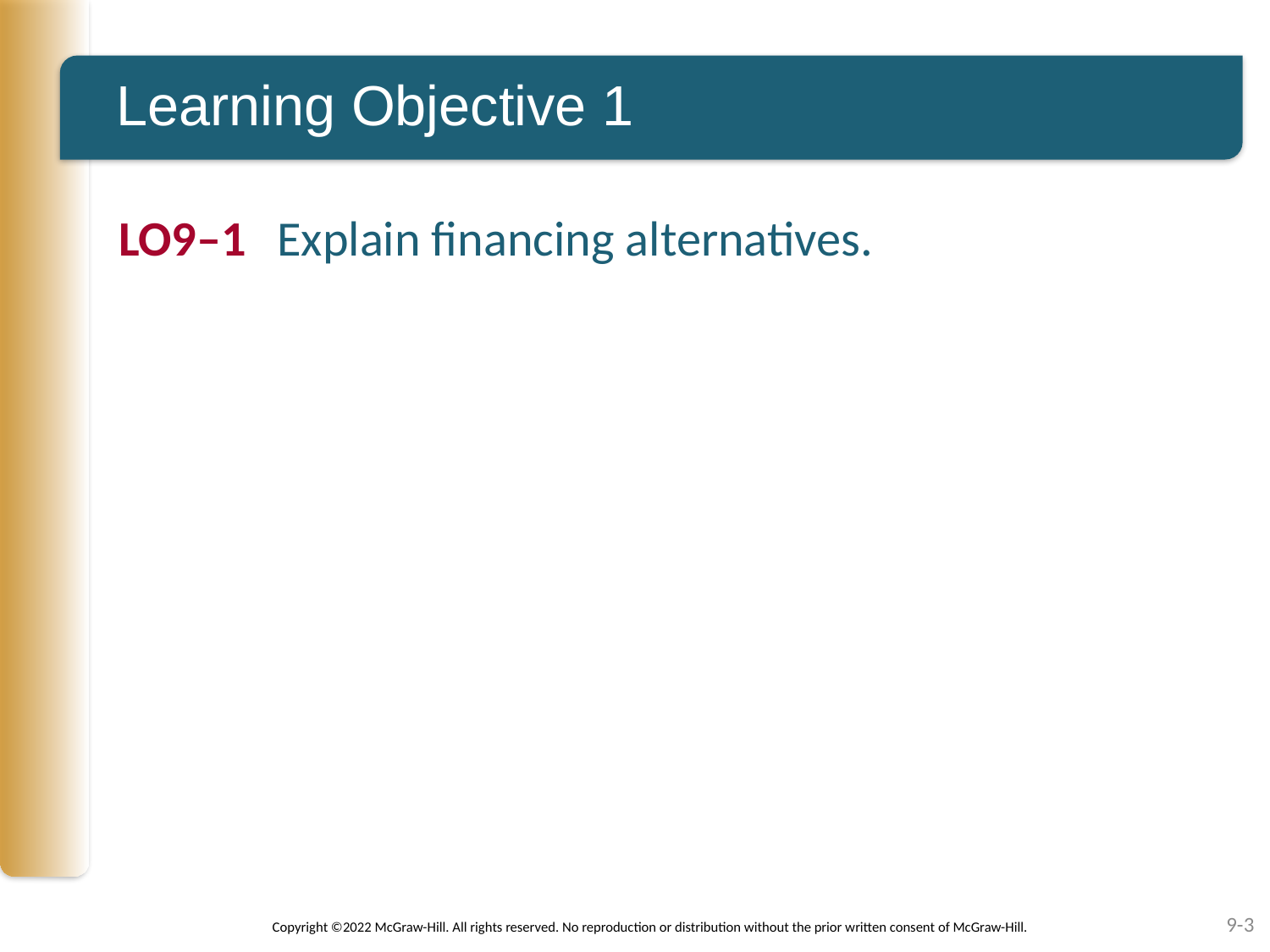

# Learning Objective 1
LO9–1	Explain financing alternatives.
9-3
Copyright ©2022 McGraw-Hill. All rights reserved. No reproduction or distribution without the prior written consent of McGraw-Hill.